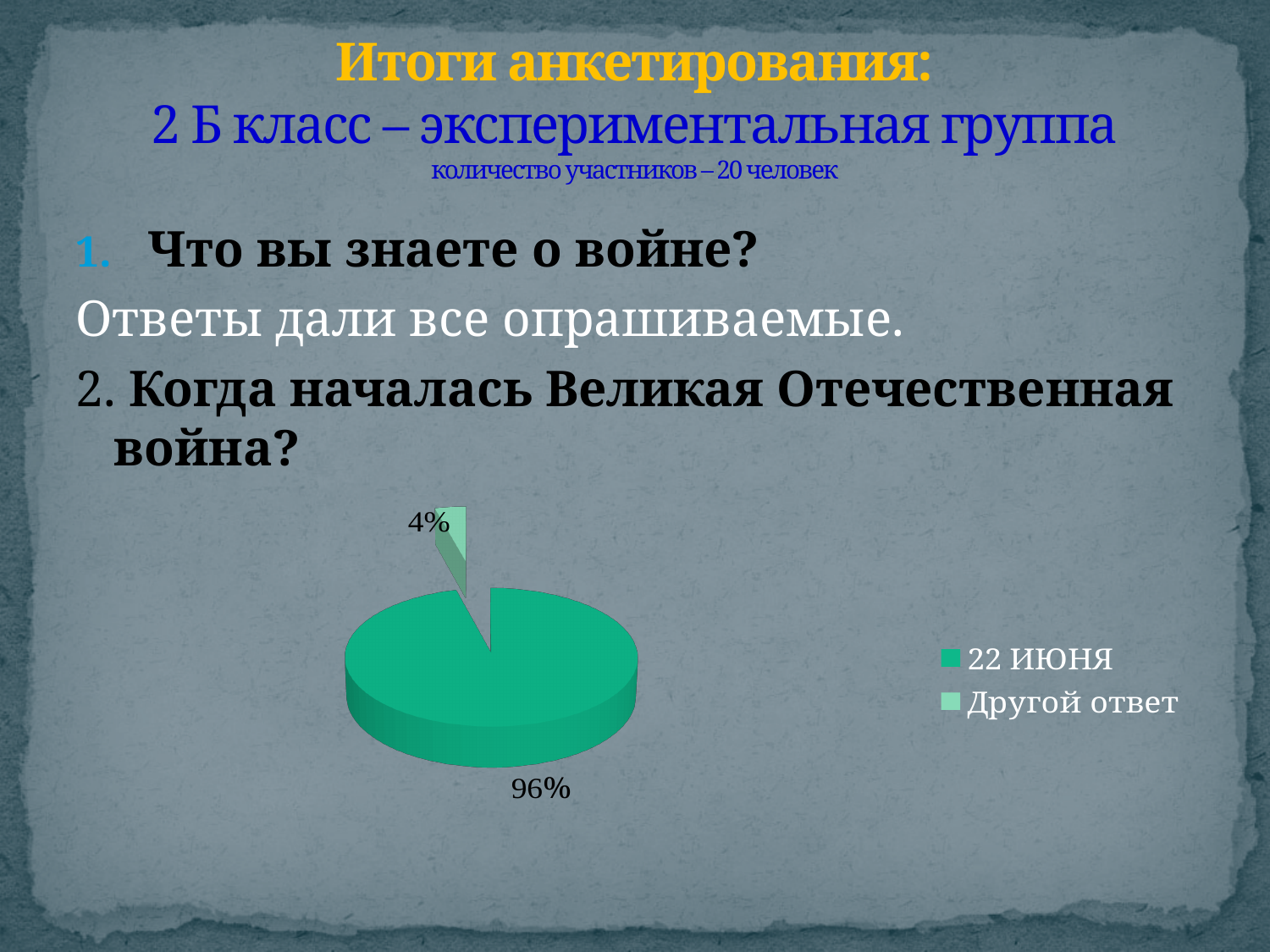

# Итоги анкетирования: 2 Б класс – экспериментальная группа количество участников – 20 человек
Что вы знаете о войне?
Ответы дали все опрашиваемые.
2. Когда началась Великая Отечественная война?

[unsupported chart]